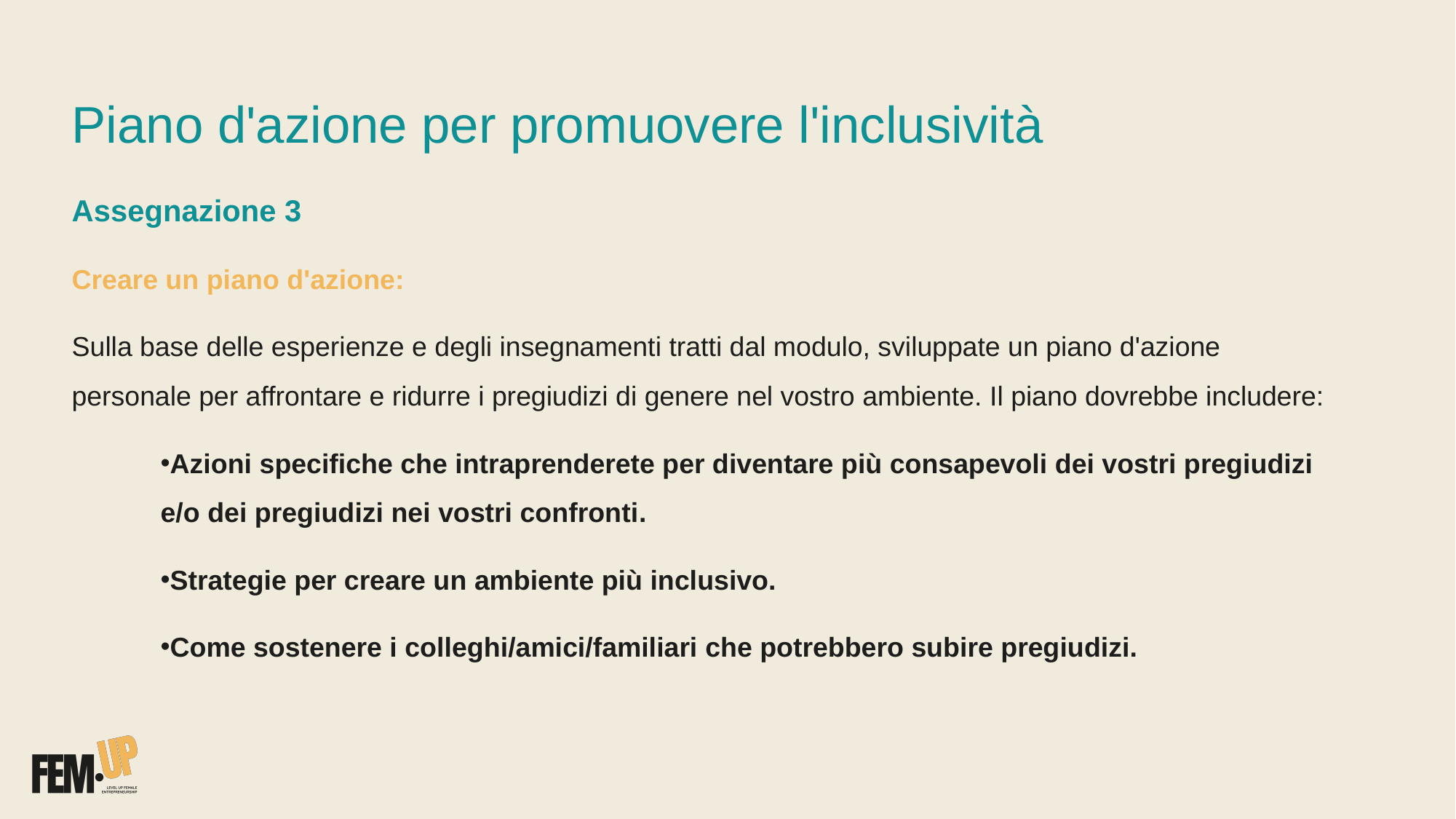

# Piano d'azione per promuovere l'inclusività
Assegnazione 3
Creare un piano d'azione:
Sulla base delle esperienze e degli insegnamenti tratti dal modulo, sviluppate un piano d'azione personale per affrontare e ridurre i pregiudizi di genere nel vostro ambiente. Il piano dovrebbe includere:
Azioni specifiche che intraprenderete per diventare più consapevoli dei vostri pregiudizi e/o dei pregiudizi nei vostri confronti.
Strategie per creare un ambiente più inclusivo.
Come sostenere i colleghi/amici/familiari che potrebbero subire pregiudizi.